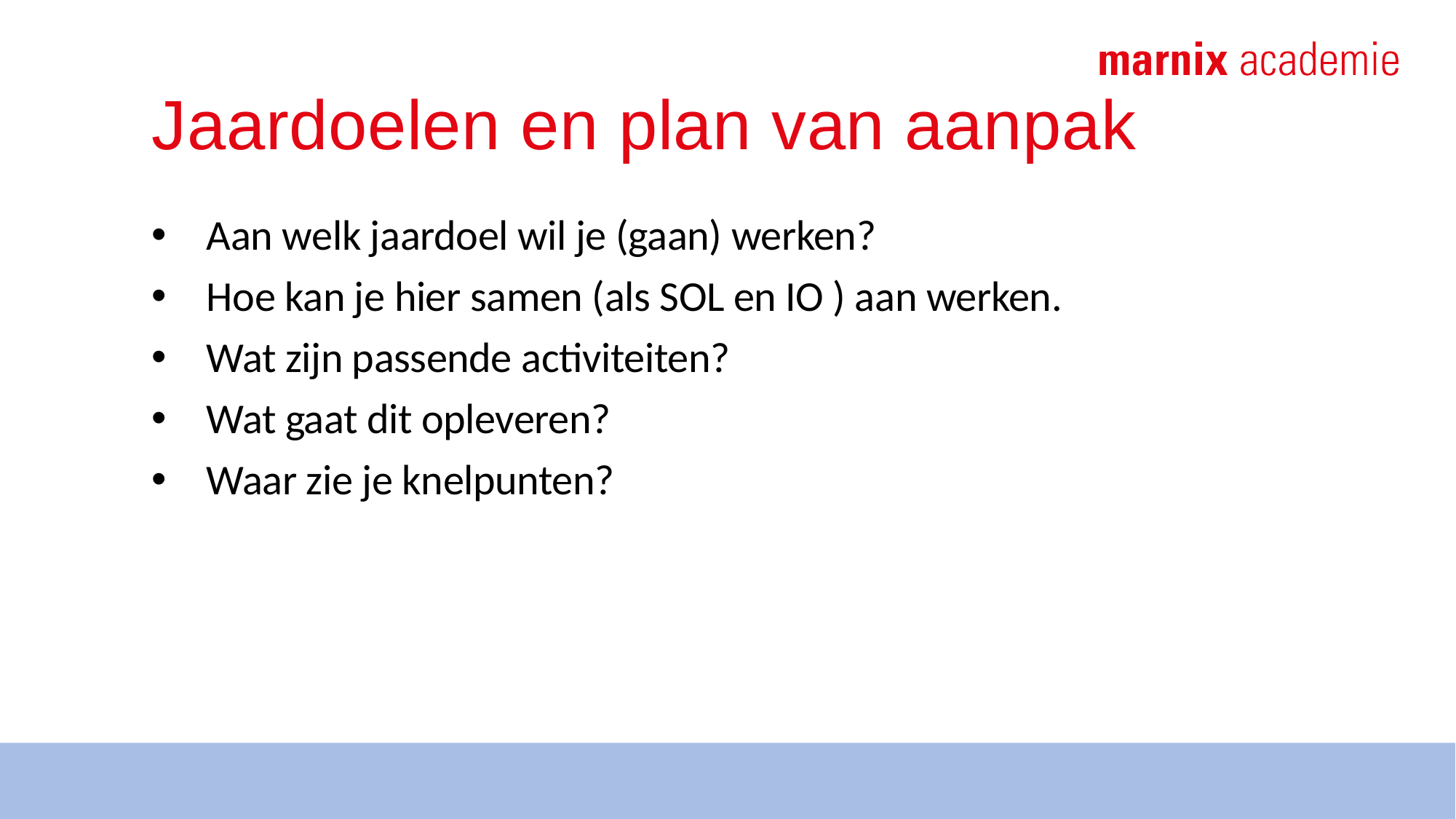

# Jaardoelen en plan van aanpak
Aan welk jaardoel wil je (gaan) werken?
Hoe kan je hier samen (als SOL en IO ) aan werken.
Wat zijn passende activiteiten?
Wat gaat dit opleveren?
Waar zie je knelpunten?